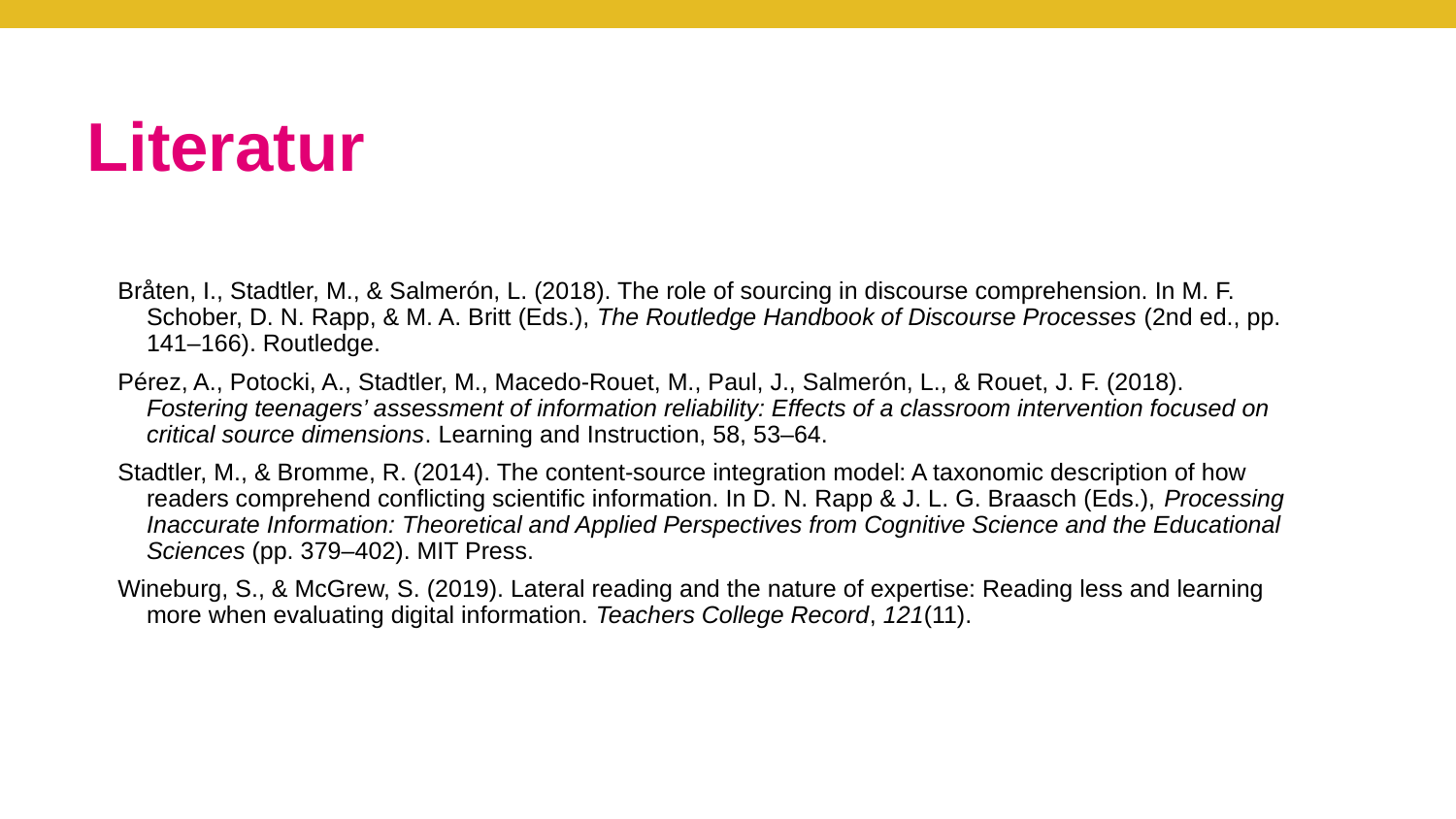

# Literatur
Bråten, I., Stadtler, M., & Salmerón, L. (2018). The role of sourcing in discourse comprehension. In M. F. Schober, D. N. Rapp, & M. A. Britt (Eds.), The Routledge Handbook of Discourse Processes (2nd ed., pp. 141–166). Routledge.
Pérez, A., Potocki, A., Stadtler, M., Macedo-Rouet, M., Paul, J., Salmerón, L., & Rouet, J. F. (2018). Fostering teenagers’ assessment of information reliability: Effects of a classroom intervention focused on critical source dimensions. Learning and Instruction, 58, 53–64.
Stadtler, M., & Bromme, R. (2014). The content-source integration model: A taxonomic description of how readers comprehend conflicting scientific information. In D. N. Rapp & J. L. G. Braasch (Eds.), Processing Inaccurate Information: Theoretical and Applied Perspectives from Cognitive Science and the Educational Sciences (pp. 379–402). MIT Press.
Wineburg, S., & McGrew, S. (2019). Lateral reading and the nature of expertise: Reading less and learning more when evaluating digital information. Teachers College Record, 121(11).